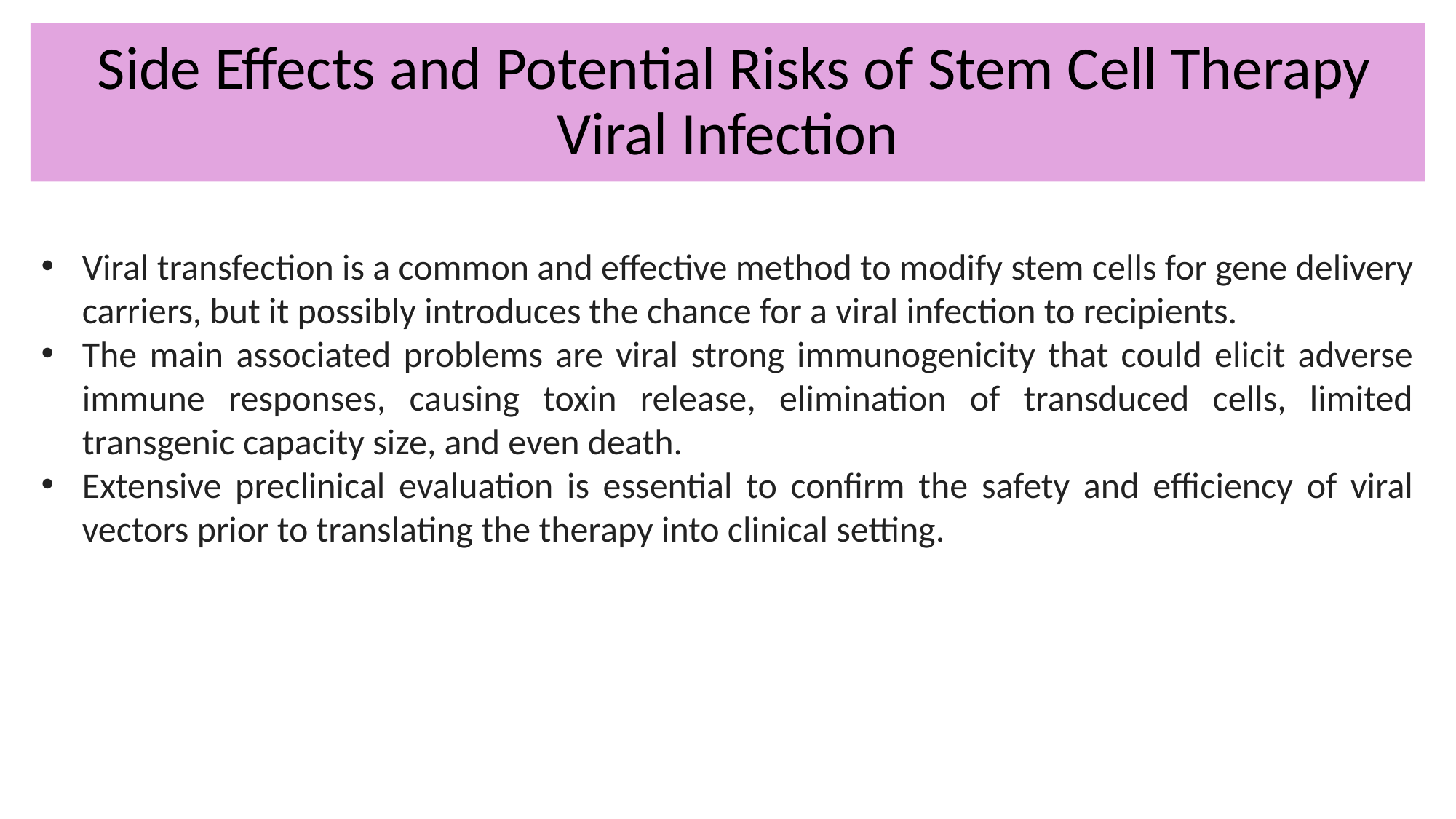

# Side Effects and Potential Risks of Stem Cell Therapy Viral Infection
Viral transfection is a common and effective method to modify stem cells for gene delivery carriers, but it possibly introduces the chance for a viral infection to recipients.
The main associated problems are viral strong immunogenicity that could elicit adverse immune responses, causing toxin release, elimination of transduced cells, limited transgenic capacity size, and even death.
Extensive preclinical evaluation is essential to confirm the safety and efficiency of viral vectors prior to translating the therapy into clinical setting.